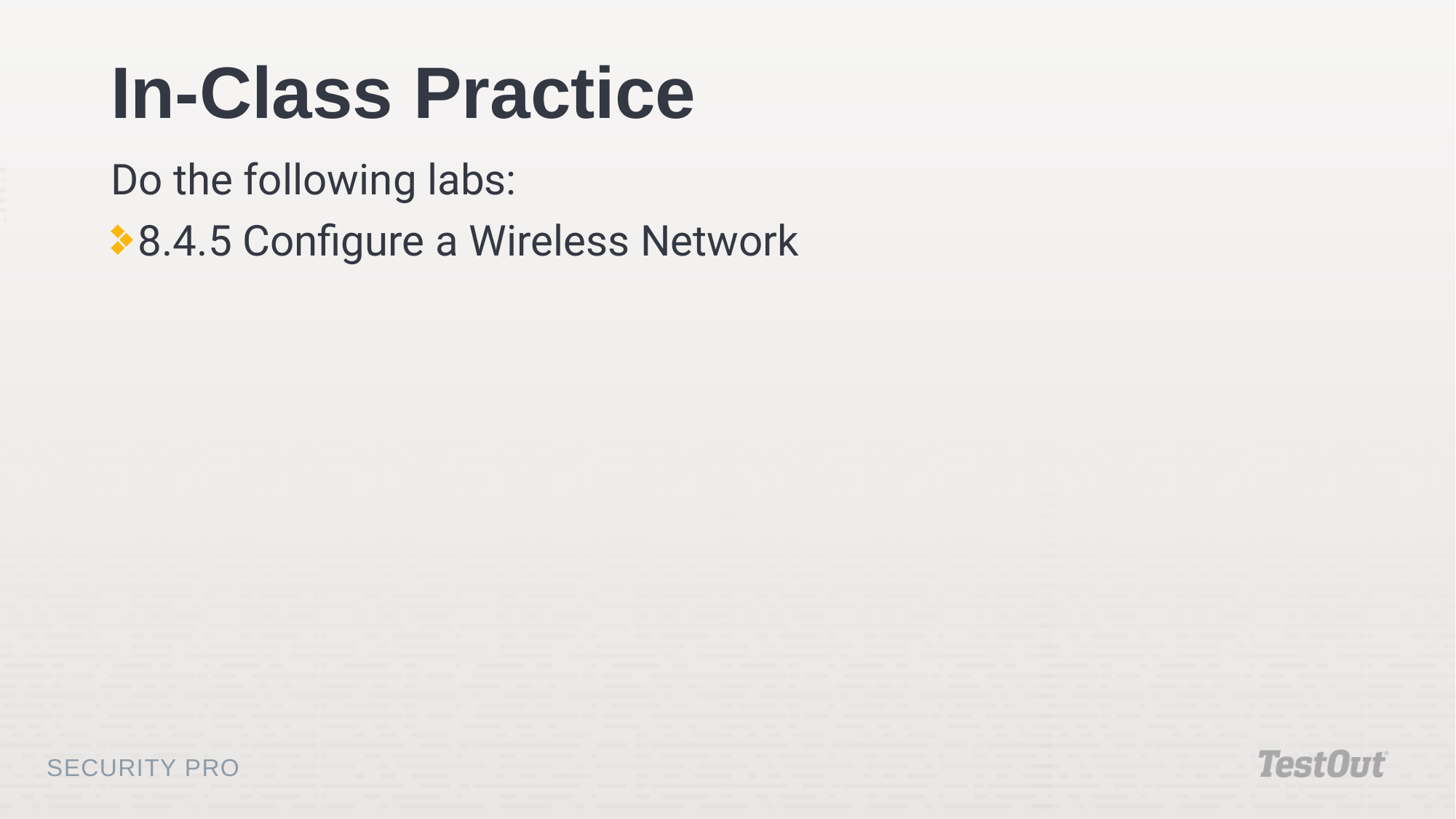

# In-Class Practice
Do the following labs:
8.4.5 Configure a Wireless Network
Security Pro